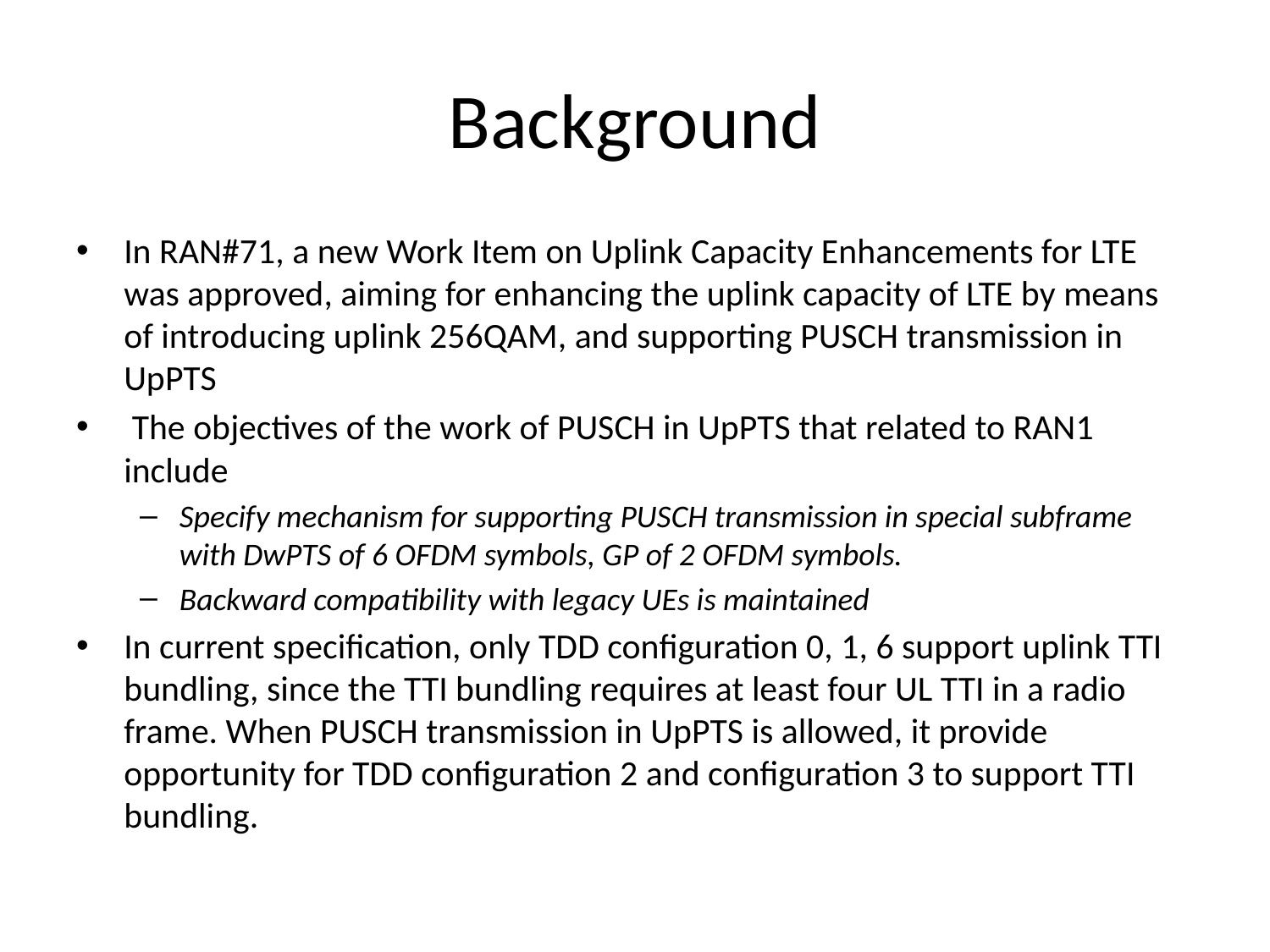

# Background
In RAN#71, a new Work Item on Uplink Capacity Enhancements for LTE was approved, aiming for enhancing the uplink capacity of LTE by means of introducing uplink 256QAM, and supporting PUSCH transmission in UpPTS
 The objectives of the work of PUSCH in UpPTS that related to RAN1 include
Specify mechanism for supporting PUSCH transmission in special subframe with DwPTS of 6 OFDM symbols, GP of 2 OFDM symbols.
Backward compatibility with legacy UEs is maintained
In current specification, only TDD configuration 0, 1, 6 support uplink TTI bundling, since the TTI bundling requires at least four UL TTI in a radio frame. When PUSCH transmission in UpPTS is allowed, it provide opportunity for TDD configuration 2 and configuration 3 to support TTI bundling.